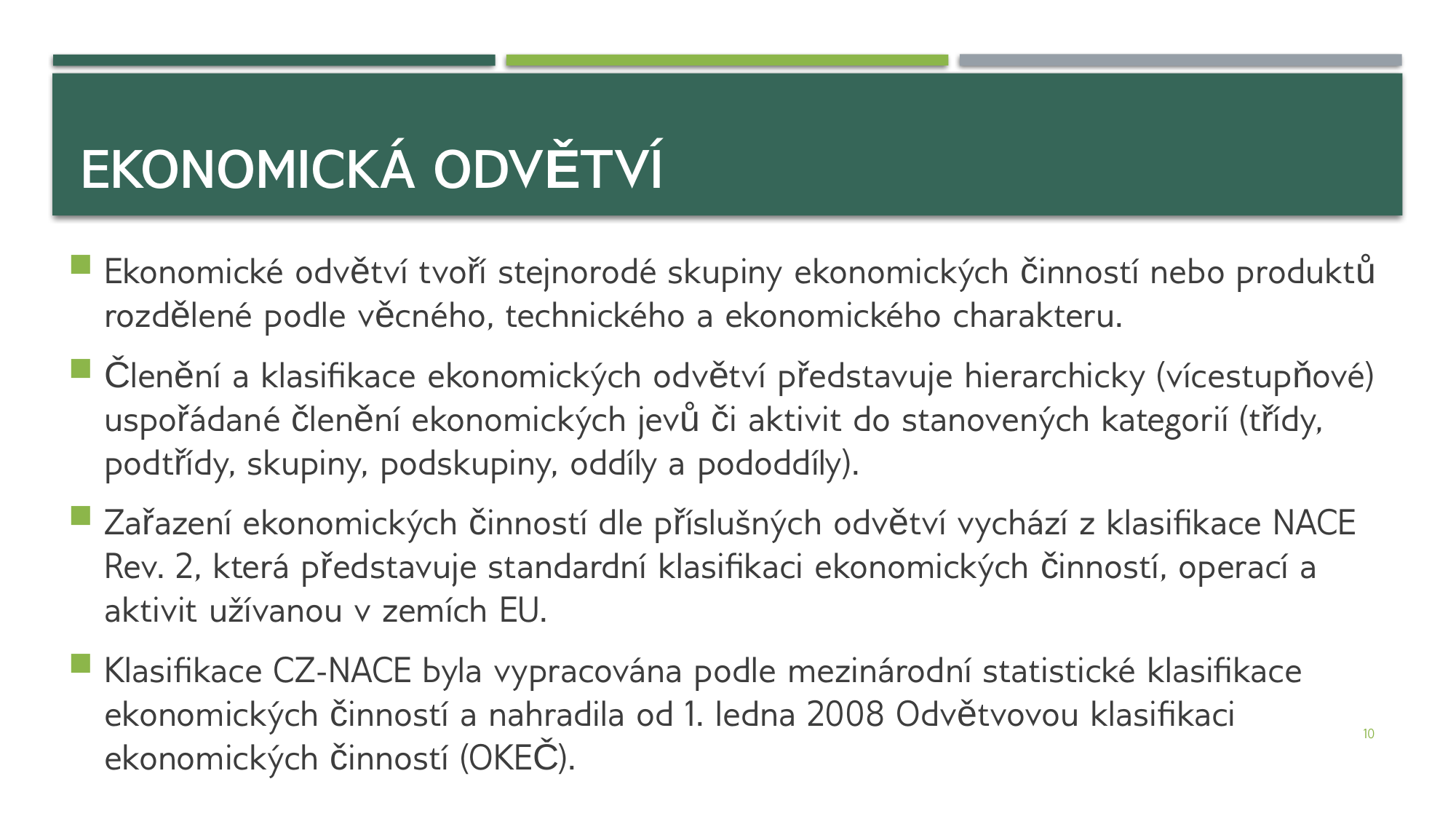

# ekonomická odvětví
Ekonomické odvětví tvoří stejnorodé skupiny ekonomických činností nebo produktů rozdělené podle věcného, technického a ekonomického charakteru.
Členění a klasifikace ekonomických odvětví představuje hierarchicky (vícestupňové) uspořádané členění ekonomických jevů či aktivit do stanovených kategorií (třídy, podtřídy, skupiny, podskupiny, oddíly a pododdíly).
Zařazení ekonomických činností dle příslušných odvětví vychází z klasifikace NACE Rev. 2, která představuje standardní klasifikaci ekonomických činností, operací a aktivit užívanou v zemích EU.
Klasifikace CZ-NACE byla vypracována podle mezinárodní statistické klasifikace ekonomických činností a nahradila od 1. ledna 2008 Odvětvovou klasifikaci ekonomických činností (OKEČ).
10